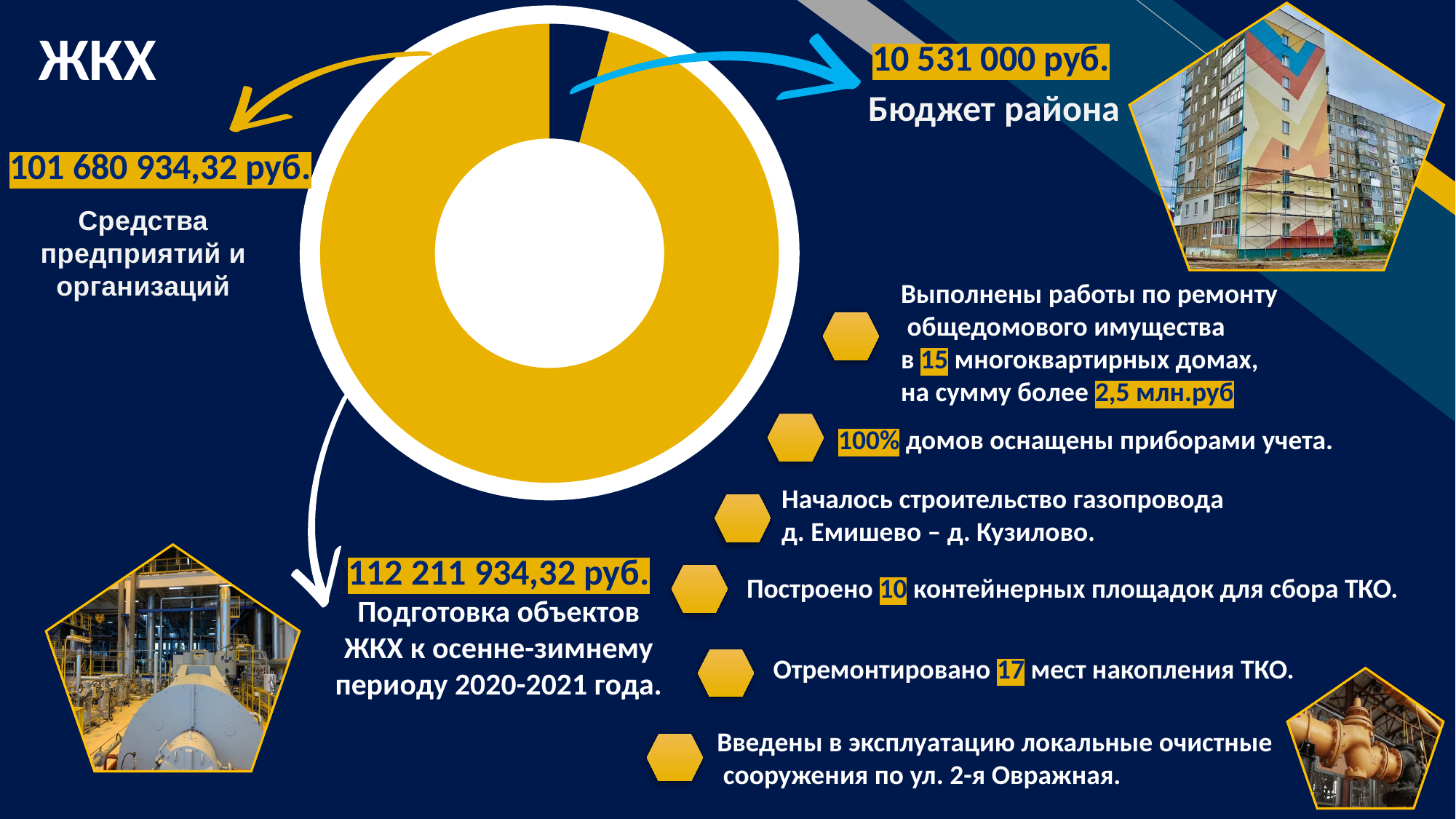

# ЖКХ

### Chart

| Category | Продажи |
|---|---|
| 1 кв. | 2.9 |
| 2 кв. | 66.3 |
10 531 000 руб.
Бюджет района
101 680 934,32 руб.
Средства предприятий и организаций
Выполнены работы по ремонту
 общедомового имущества
в 15 многоквартирных домах,
на сумму более 2,5 млн.руб

100% домов оснащены приборами учета.
Началось строительство газопровода
д. Емишево – д. Кузилово.

112 211 934,32 руб.
Подготовка объектов ЖКХ к осенне-зимнему периоду 2020-2021 года.

Построено 10 контейнерных площадок для сбора ТКО.
Отремонтировано 17 мест накопления ТКО.

Введены в эксплуатацию локальные очистные
 сооружения по ул. 2-я Овражная.